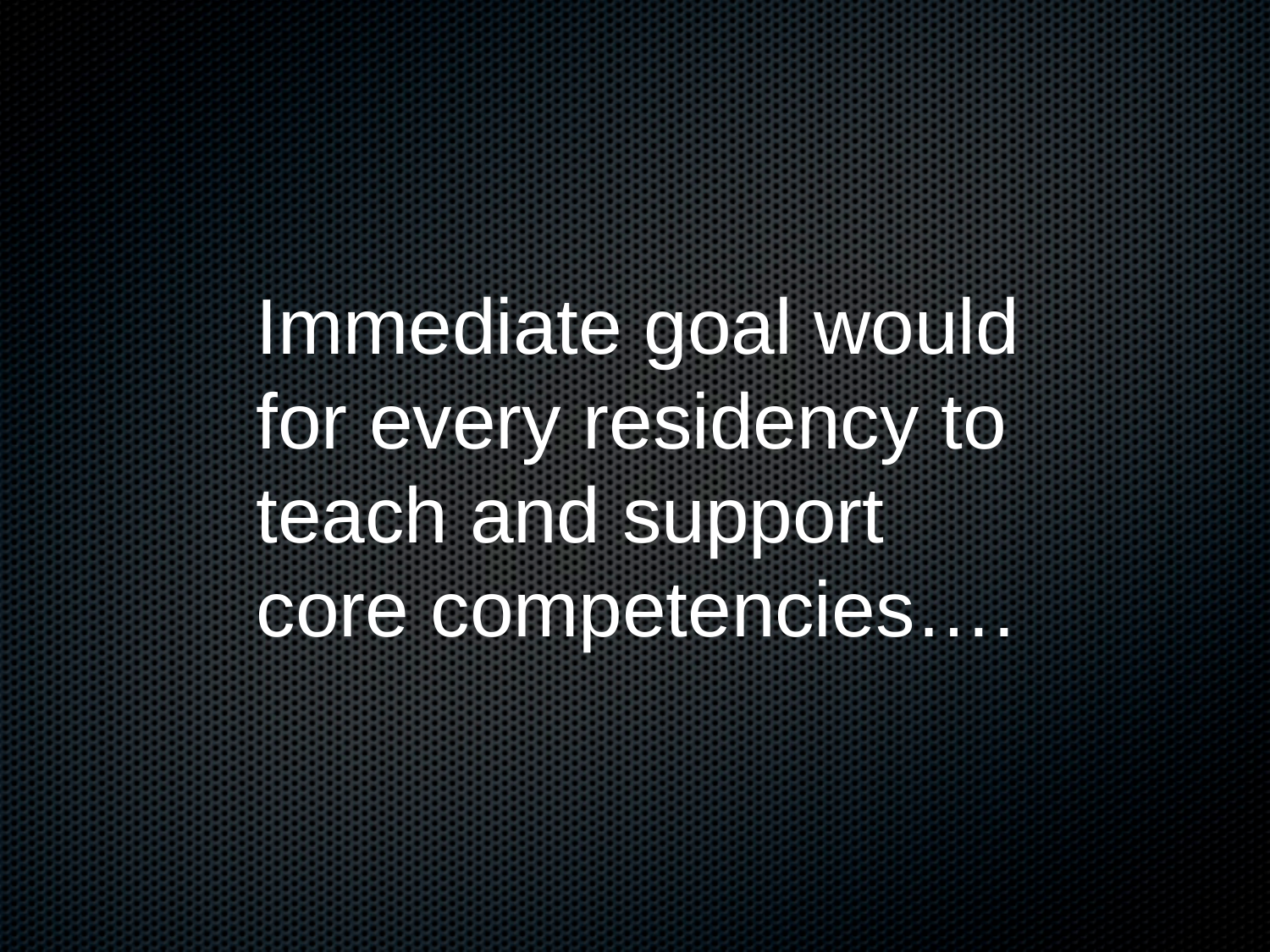

# Immediate goal would for every residency to teach and support core competencies….